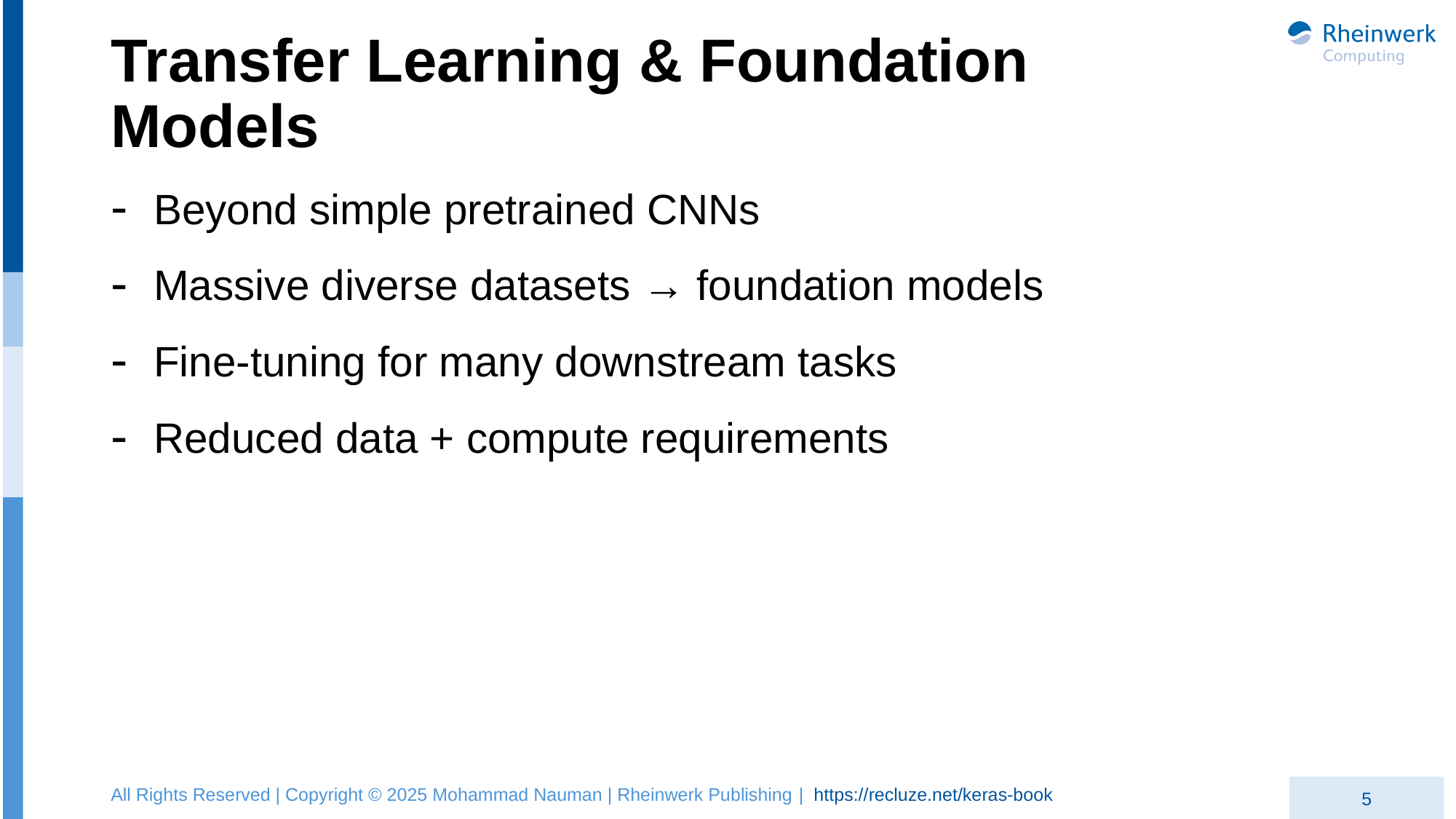

# Transfer Learning & Foundation Models
Beyond simple pretrained CNNs
Massive diverse datasets → foundation models
Fine-tuning for many downstream tasks
Reduced data + compute requirements